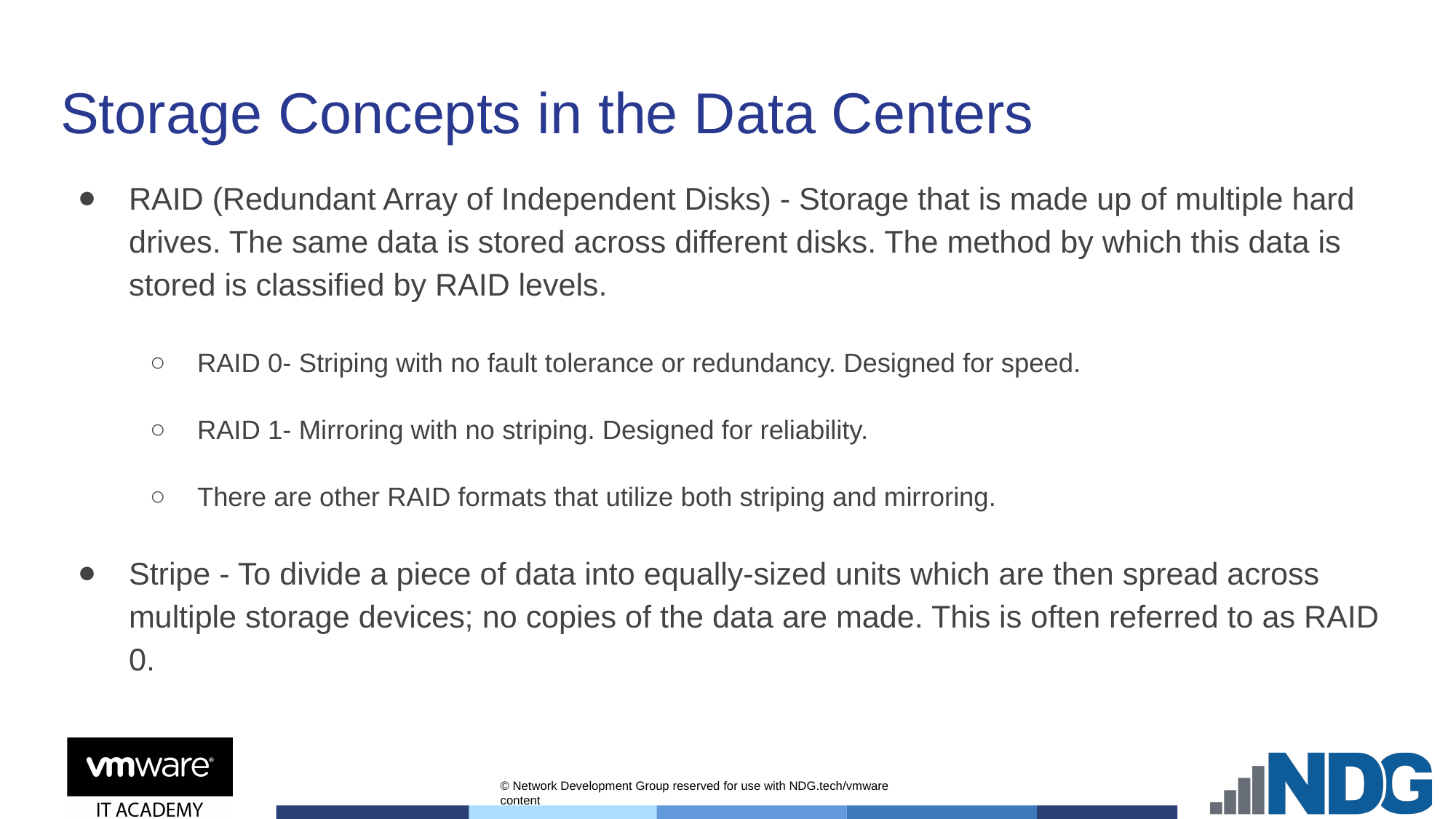

# Storage Concepts in the Data Centers
RAID (Redundant Array of Independent Disks) - Storage that is made up of multiple hard drives. The same data is stored across different disks. The method by which this data is stored is classified by RAID levels.
RAID 0- Striping with no fault tolerance or redundancy. Designed for speed.
RAID 1- Mirroring with no striping. Designed for reliability.
There are other RAID formats that utilize both striping and mirroring.
Stripe - To divide a piece of data into equally-sized units which are then spread across multiple storage devices; no copies of the data are made. This is often referred to as RAID 0.